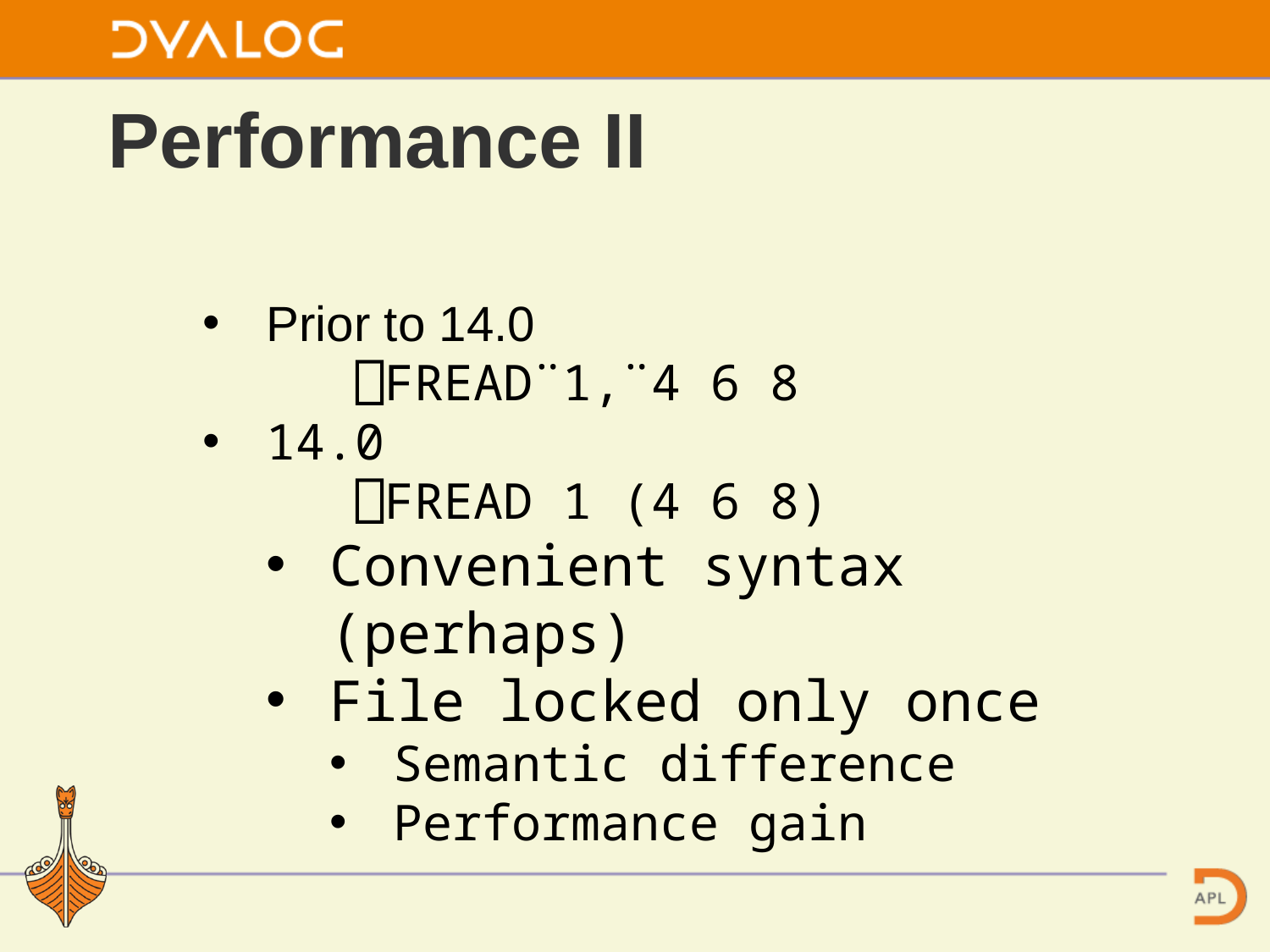

# Performance II
Prior to 14.0
   ⎕FREAD¨1,¨4 6 8
14.0
   ⎕FREAD 1 (4 6 8)
Convenient syntax (perhaps)
File locked only once
Semantic difference
Performance gain